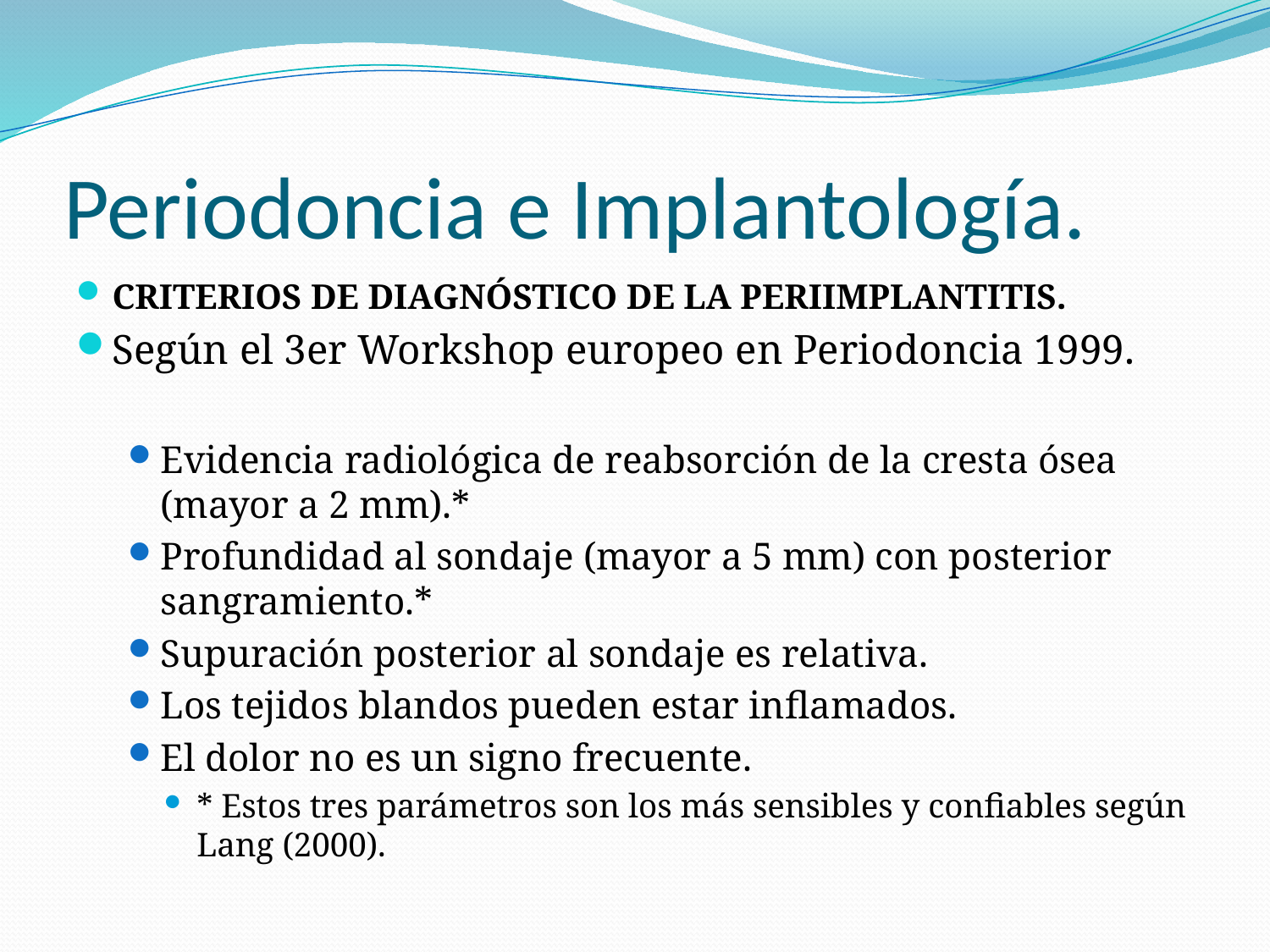

# Periodoncia e Implantología.
CRITERIOS DE DIAGNÓSTICO DE LA PERIIMPLANTITIS.
Según el 3er Workshop europeo en Periodoncia 1999.

Evidencia radiológica de reabsorción de la cresta ósea (mayor a 2 mm).*
Profundidad al sondaje (mayor a 5 mm) con posterior sangramiento.*
Supuración posterior al sondaje es relativa.
Los tejidos blandos pueden estar inflamados.
El dolor no es un signo frecuente.
* Estos tres parámetros son los más sensibles y confiables según Lang (2000).